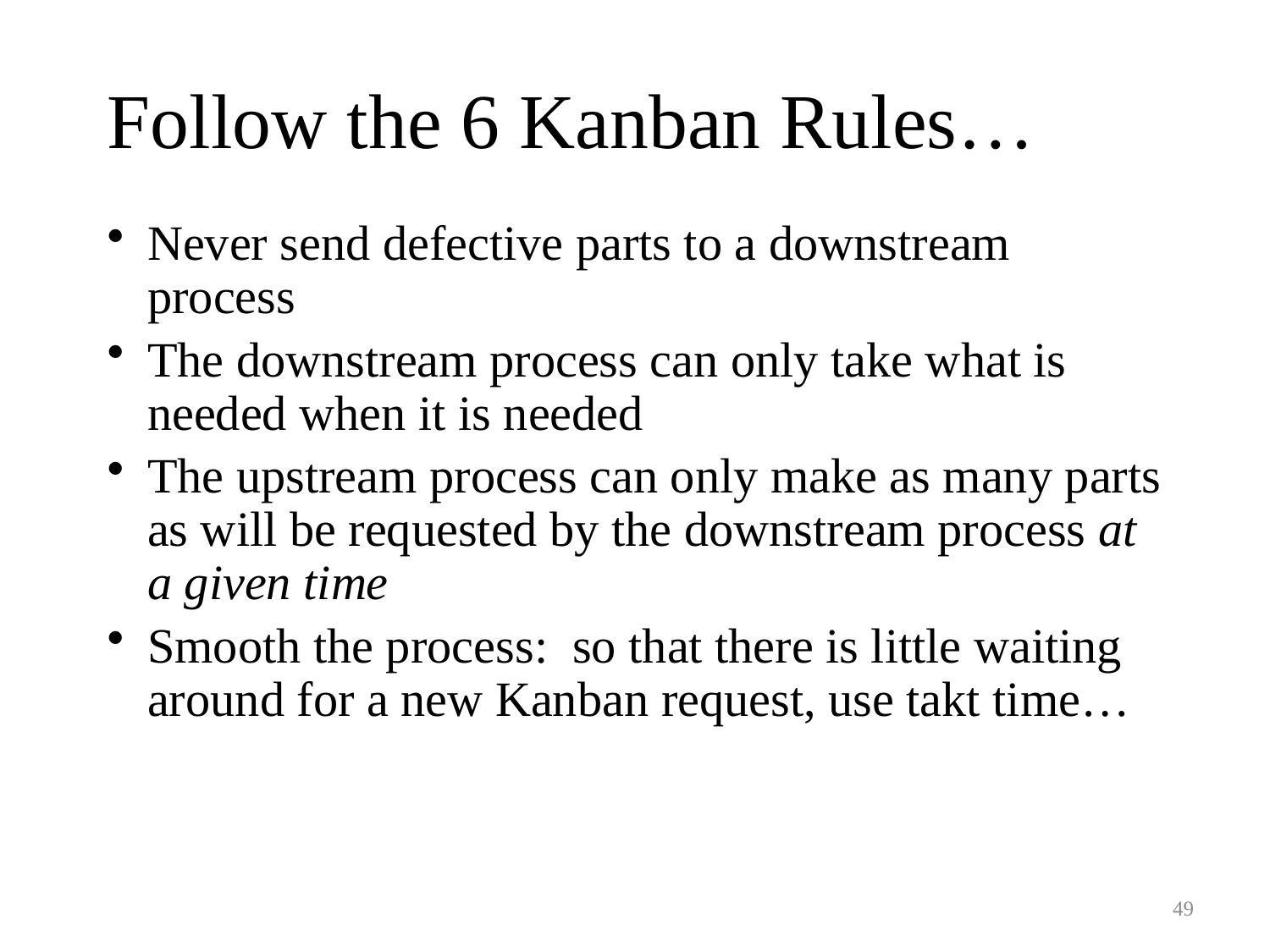

# Follow the 6 Kanban Rules…
Never send defective parts to a downstream process
The downstream process can only take what is needed when it is needed
The upstream process can only make as many parts as will be requested by the downstream process at a given time
Smooth the process:  so that there is little waiting around for a new Kanban request, use takt time…

49